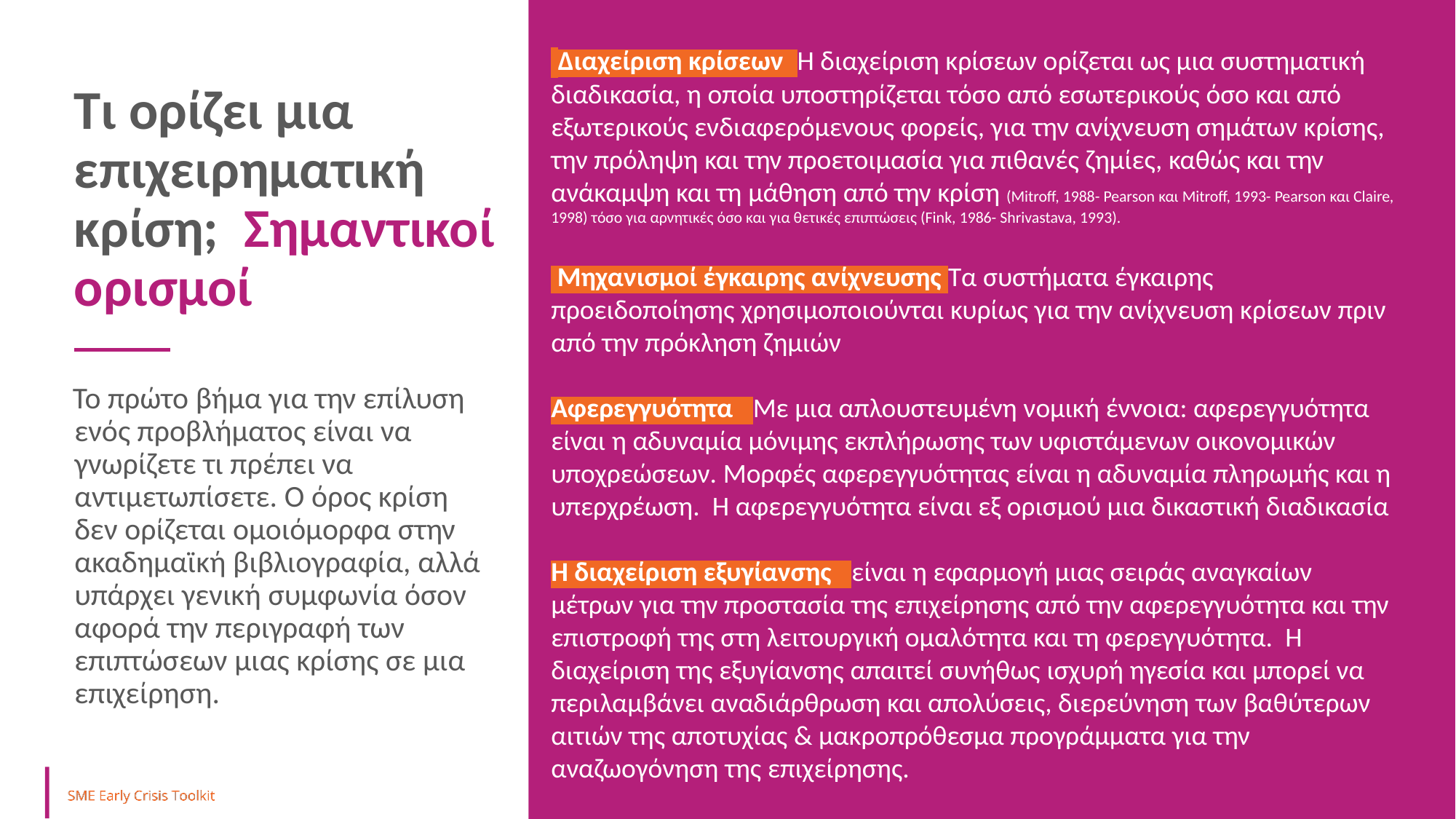

Διαχείριση κρίσεων .Η διαχείριση κρίσεων ορίζεται ως μια συστηματική διαδικασία, η οποία υποστηρίζεται τόσο από εσωτερικούς όσο και από εξωτερικούς ενδιαφερόμενους φορείς, για την ανίχνευση σημάτων κρίσης, την πρόληψη και την προετοιμασία για πιθανές ζημίες, καθώς και την ανάκαμψη και τη μάθηση από την κρίση (Mitroff, 1988- Pearson και Mitroff, 1993- Pearson και Claire, 1998) τόσο για αρνητικές όσο και για θετικές επιπτώσεις (Fink, 1986- Shrivastava, 1993).

 Μηχανισμοί έγκαιρης ανίχνευσης Τα συστήματα έγκαιρης προειδοποίησης χρησιμοποιούνται κυρίως για την ανίχνευση κρίσεων πριν από την πρόκληση ζημιών

Αφερεγγυότητα . Με μια απλουστευμένη νομική έννοια: αφερεγγυότητα είναι η αδυναμία μόνιμης εκπλήρωσης των υφιστάμενων οικονομικών υποχρεώσεων. Μορφές αφερεγγυότητας είναι η αδυναμία πληρωμής και η υπερχρέωση.  Η αφερεγγυότητα είναι εξ ορισμού μια δικαστική διαδικασία

Η διαχείριση εξυγίανσης . είναι η εφαρμογή μιας σειράς αναγκαίων μέτρων για την προστασία της επιχείρησης από την αφερεγγυότητα και την επιστροφή της στη λειτουργική ομαλότητα και τη φερεγγυότητα.  Η διαχείριση της εξυγίανσης απαιτεί συνήθως ισχυρή ηγεσία και μπορεί να περιλαμβάνει αναδιάρθρωση και απολύσεις, διερεύνηση των βαθύτερων αιτιών της αποτυχίας & μακροπρόθεσμα προγράμματα για την αναζωογόνηση της επιχείρησης.

Τι ορίζει μια επιχειρηματική κρίση;  Σημαντικοί ορισμοί

Το πρώτο βήμα για την επίλυση ενός προβλήματος είναι να γνωρίζετε τι πρέπει να αντιμετωπίσετε. Ο όρος κρίση δεν ορίζεται ομοιόμορφα στην ακαδημαϊκή βιβλιογραφία, αλλά υπάρχει γενική συμφωνία όσον αφορά την περιγραφή των επιπτώσεων μιας κρίσης σε μια επιχείρηση.